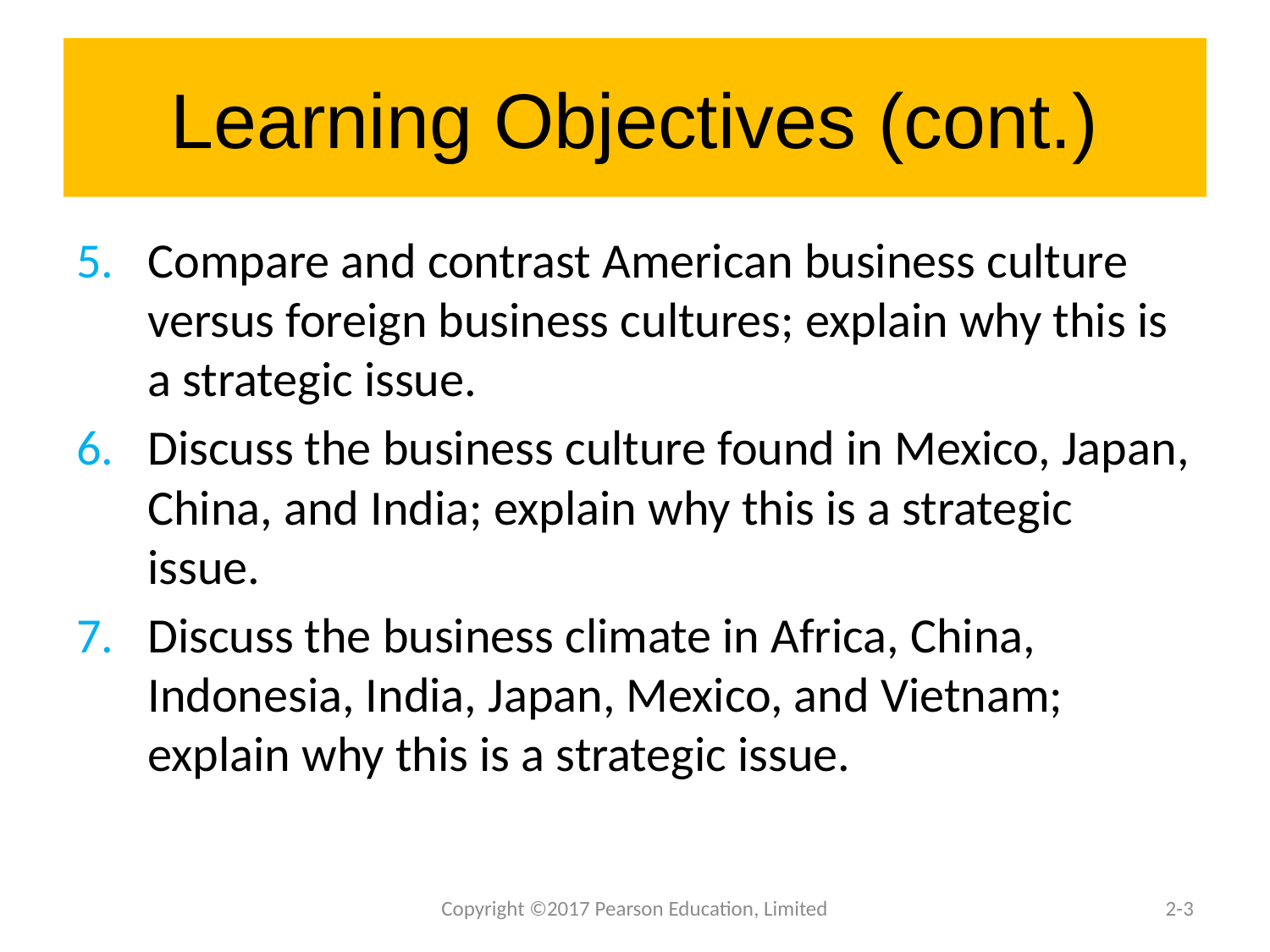

# Learning Objectives (cont.)
Compare and contrast American business culture versus foreign business cultures; explain why this is a strategic issue.
Discuss the business culture found in Mexico, Japan, China, and India; explain why this is a strategic issue.
Discuss the business climate in Africa, China, Indonesia, India, Japan, Mexico, and Vietnam; explain why this is a strategic issue.
Copyright ©2017 Pearson Education, Limited
2-3